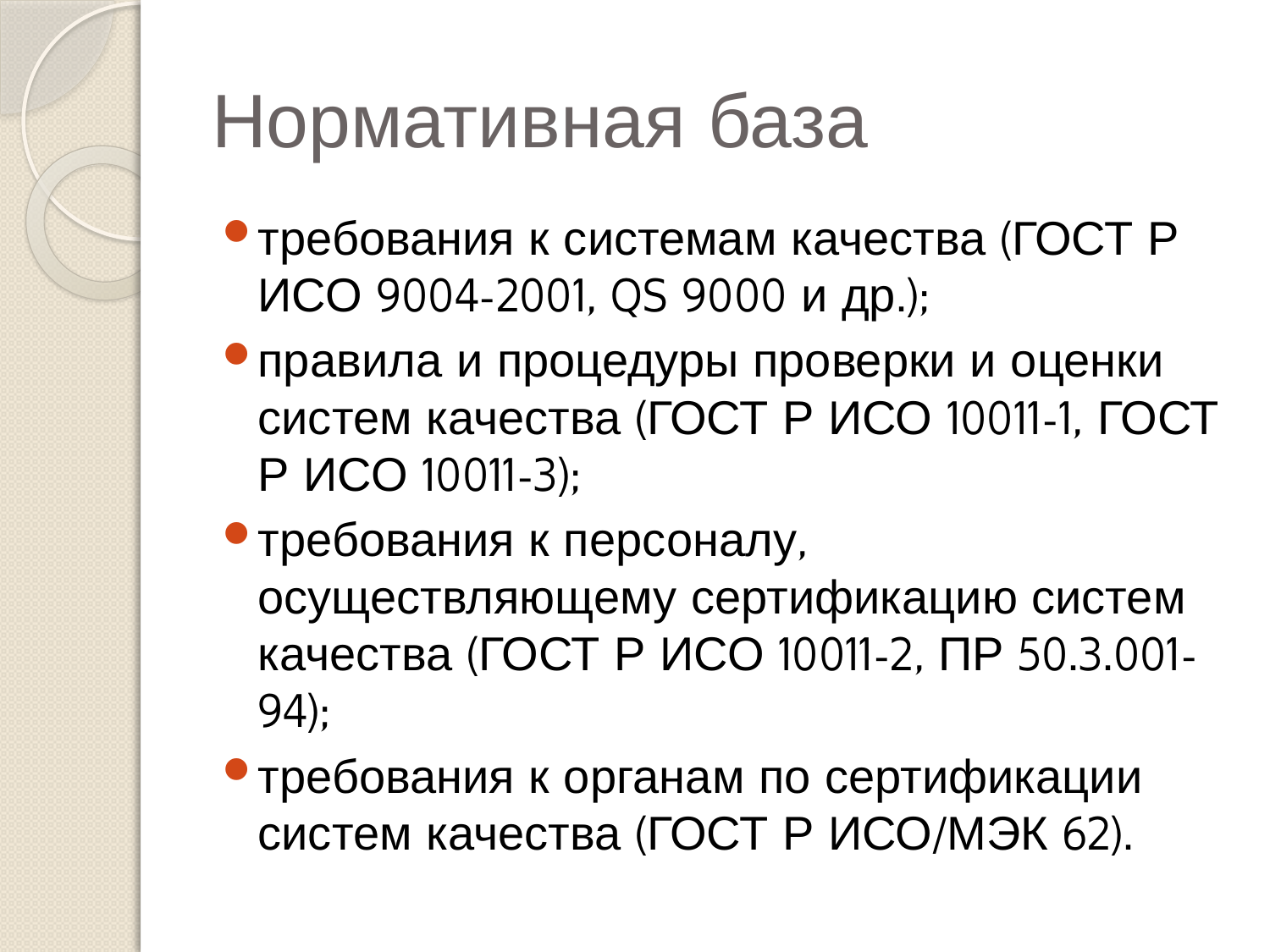

# Нормативная база
требования к системам качества (ГОСТ Р ИСО 9004-2001, QS 9000 и др.);
правила и процедуры проверки и оценки систем качества (ГОСТ Р ИСО 10011-1, ГОСТ Р ИСО 10011-3);
требования к персоналу, осуществляющему сертификацию систем качества (ГОСТ Р ИСО 10011-2, ПР 50.3.001-94);
требования к органам по сертификации систем качества (ГОСТ Р ИСО/МЭК 62).